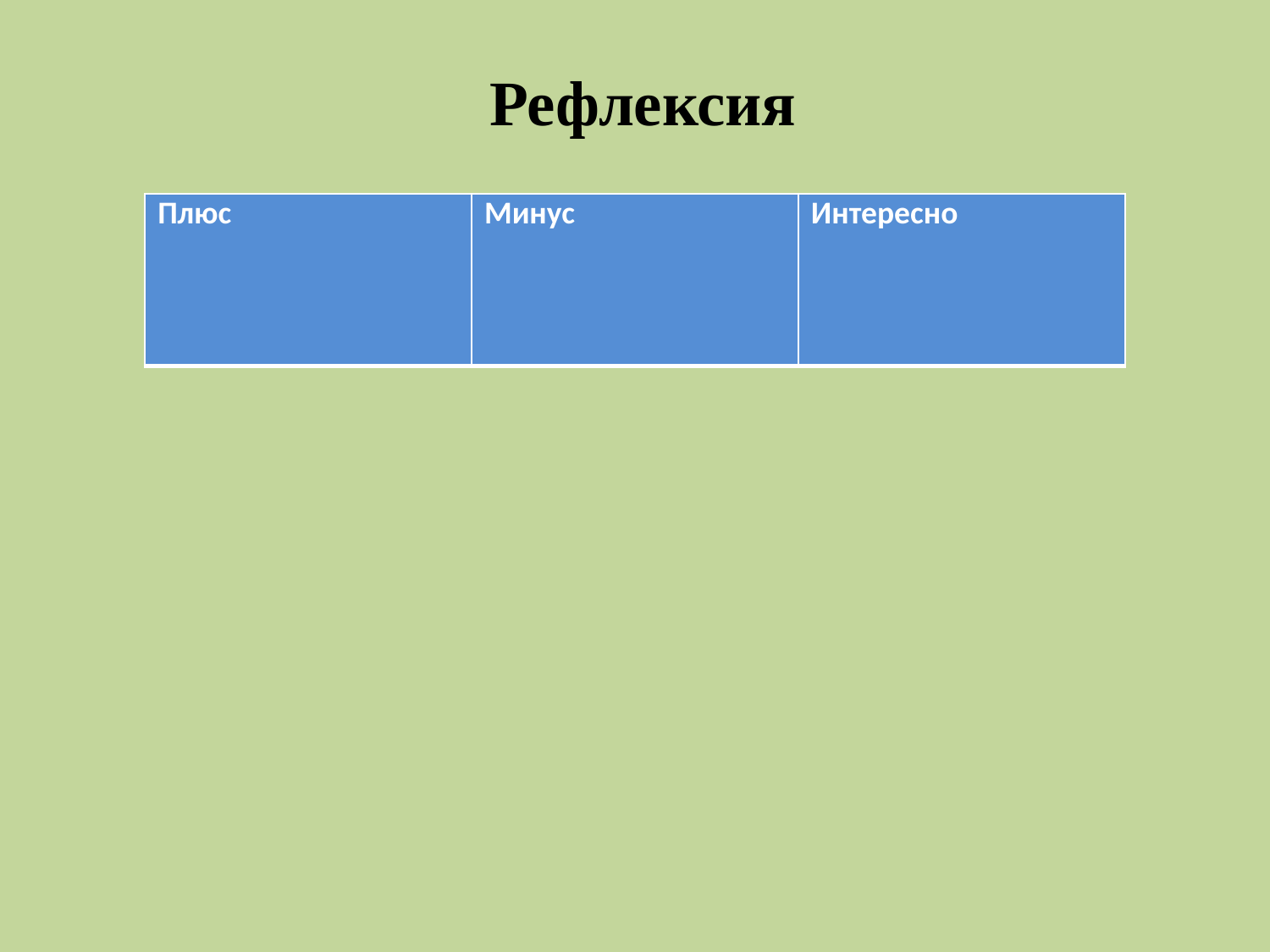

Рефлексия
| Плюс | Минус | Интересно |
| --- | --- | --- |